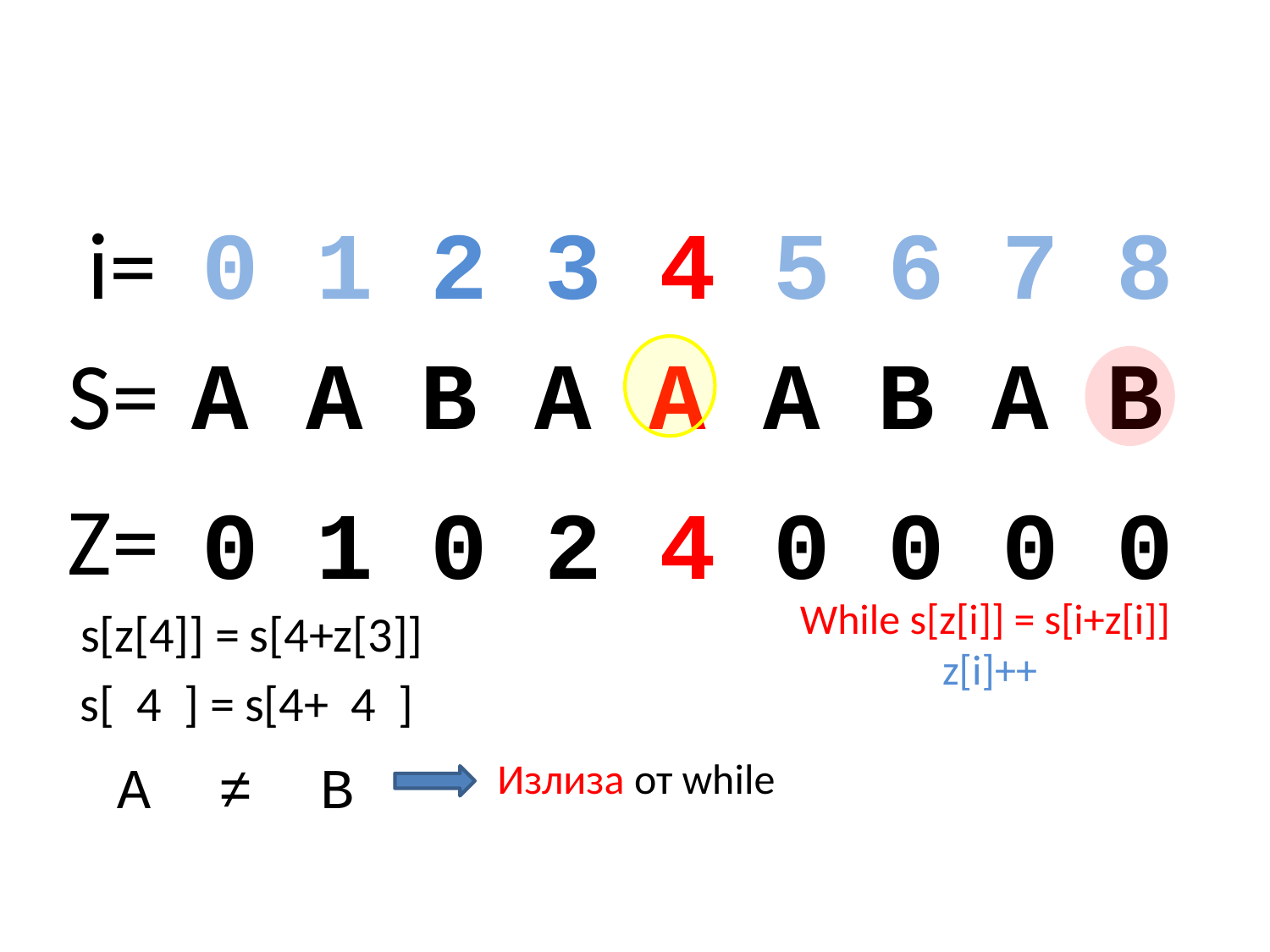

i=
0 1 2 3 4 5 6 7 8
S=
A A B A A A B A B

Z=
0 1 0 2 4 0 0 0 0
While s[z[i]] = s[i+z[i]]
z[i]++
s[z[4]] = s[4+z[3]]
s[  4  ] = s[4+  4  ]
А  ≠  B
Излиза от while